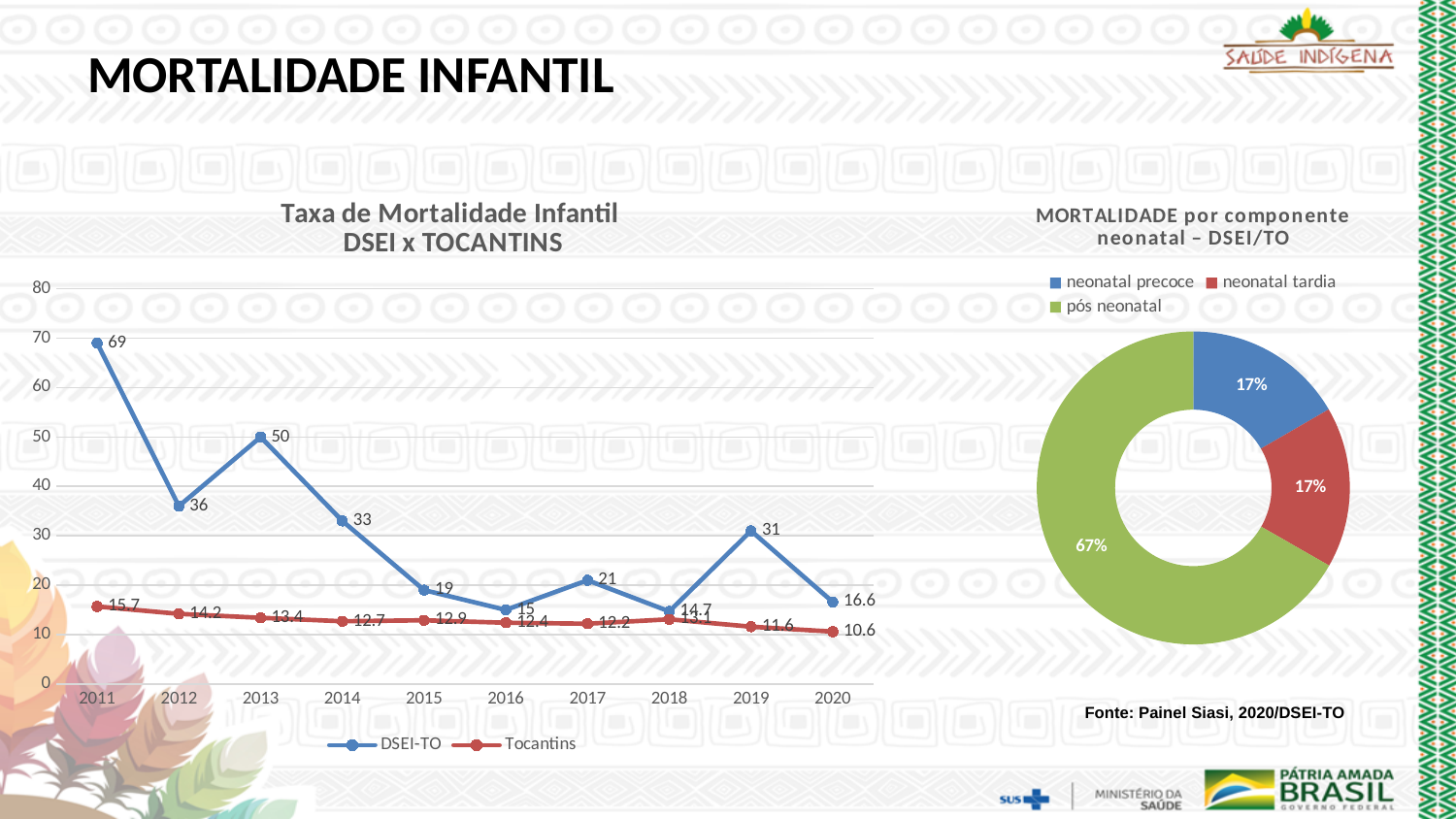

# MORTALIDADE INFANTIL

### Chart: Taxa de Mortalidade Infantil
DSEI x TOCANTINS

| Category | DSEI-TO | Tocantins |
|---|---|---|
| 2011 | 69.0 | 15.7 |
| 2012 | 36.0 | 14.2 |
| 2013 | 50.0 | 13.4 |
| 2014 | 33.0 | 12.7 |
| 2015 | 19.0 | 12.9 |
| 2016 | 15.0 | 12.4 |
| 2017 | 21.0 | 12.2 |
| 2018 | 14.7 | 13.1 |
| 2019 | 31.0 | 11.6 |
| 2020 | 16.6 | 10.6 |

### Chart: MORTALIDADE por componente neonatal – DSEI/TO

| Category |  |
|---|---|
| neonatal precoce | 0.166 |
| neonatal tardia | 0.166 |
| pós neonatal | 0.666 |
Fonte: Painel Siasi, 2020/DSEI-TO